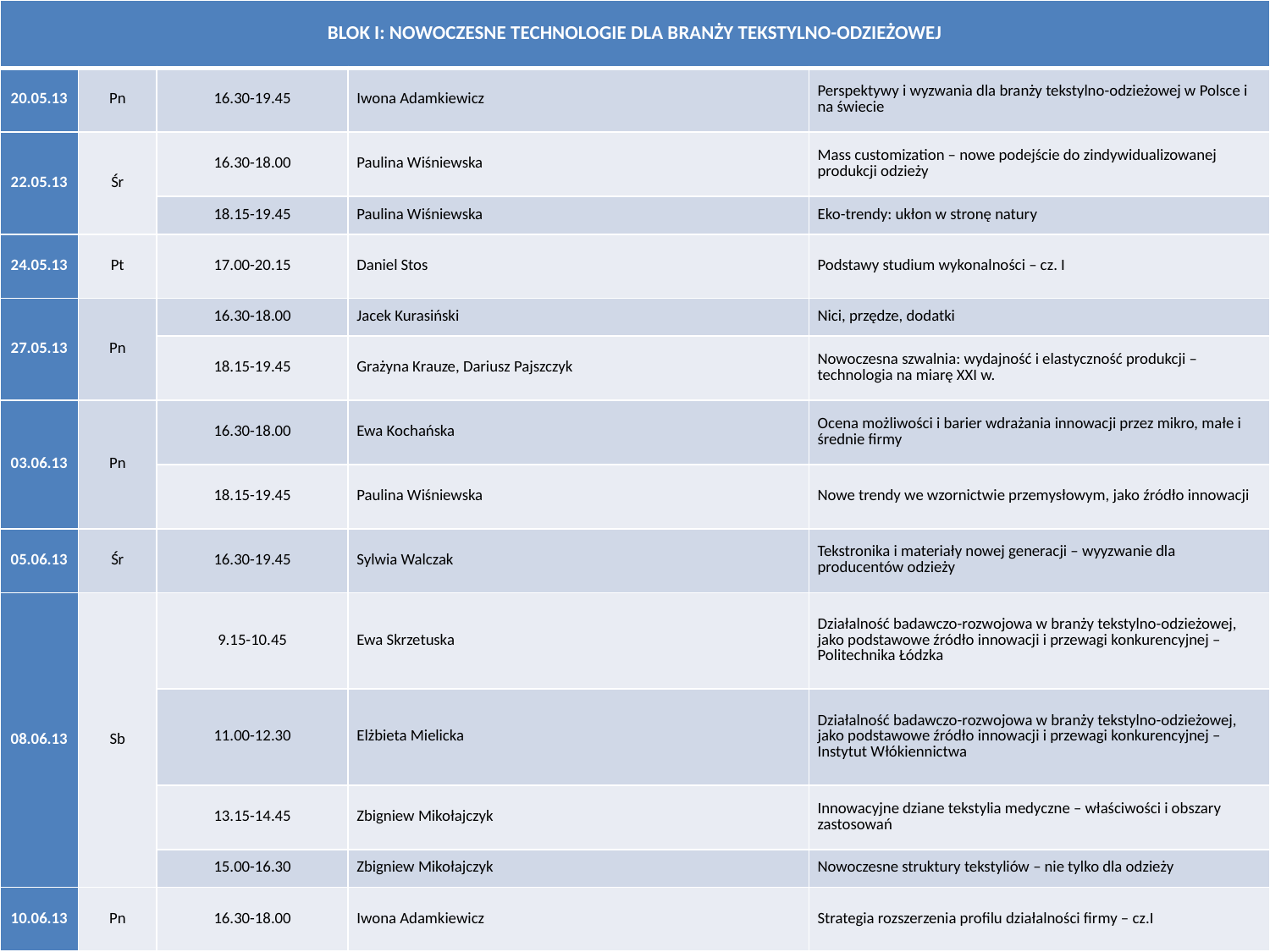

| BLOK I: NOWOCZESNE TECHNOLOGIE DLA BRANŻY TEKSTYLNO-ODZIEŻOWEJ |  |  |  |  |
| --- | --- | --- | --- | --- |
| 20.05.13 | Pn | 16.30-19.45 | Iwona Adamkiewicz | Perspektywy i wyzwania dla branży tekstylno-odzieżowej w Polsce i na świecie |
| 22.05.13 | Śr | 16.30-18.00 | Paulina Wiśniewska | Mass customization – nowe podejście do zindywidualizowanej produkcji odzieży |
|  |  | 18.15-19.45 | Paulina Wiśniewska | Eko-trendy: ukłon w stronę natury |
| 24.05.13 | Pt | 17.00-20.15 | Daniel Stos | Podstawy studium wykonalności – cz. I |
| 27.05.13 | Pn | 16.30-18.00 | Jacek Kurasiński | Nici, przędze, dodatki |
|  |  | 18.15-19.45 | Grażyna Krauze, Dariusz Pajszczyk | Nowoczesna szwalnia: wydajność i elastyczność produkcji – technologia na miarę XXI w. |
| 03.06.13 | Pn | 16.30-18.00 | Ewa Kochańska | Ocena możliwości i barier wdrażania innowacji przez mikro, małe i średnie firmy |
|  |  | 18.15-19.45 | Paulina Wiśniewska | Nowe trendy we wzornictwie przemysłowym, jako źródło innowacji |
| 05.06.13 | Śr | 16.30-19.45 | Sylwia Walczak | Tekstronika i materiały nowej generacji – wyyzwanie dla producentów odzieży |
| 08.06.13 | Sb | 9.15-10.45 | Ewa Skrzetuska | Działalność badawczo-rozwojowa w branży tekstylno-odzieżowej, jako podstawowe źródło innowacji i przewagi konkurencyjnej – Politechnika Łódzka |
|  |  | 11.00-12.30 | Elżbieta Mielicka | Działalność badawczo-rozwojowa w branży tekstylno-odzieżowej, jako podstawowe źródło innowacji i przewagi konkurencyjnej – Instytut Włókiennictwa |
|  |  | 13.15-14.45 | Zbigniew Mikołajczyk | Innowacyjne dziane tekstylia medyczne – właściwości i obszary zastosowań |
|  |  | 15.00-16.30 | Zbigniew Mikołajczyk | Nowoczesne struktury tekstyliów – nie tylko dla odzieży |
| 10.06.13 | Pn | 16.30-18.00 | Iwona Adamkiewicz | Strategia rozszerzenia profilu działalności firmy – cz.I |